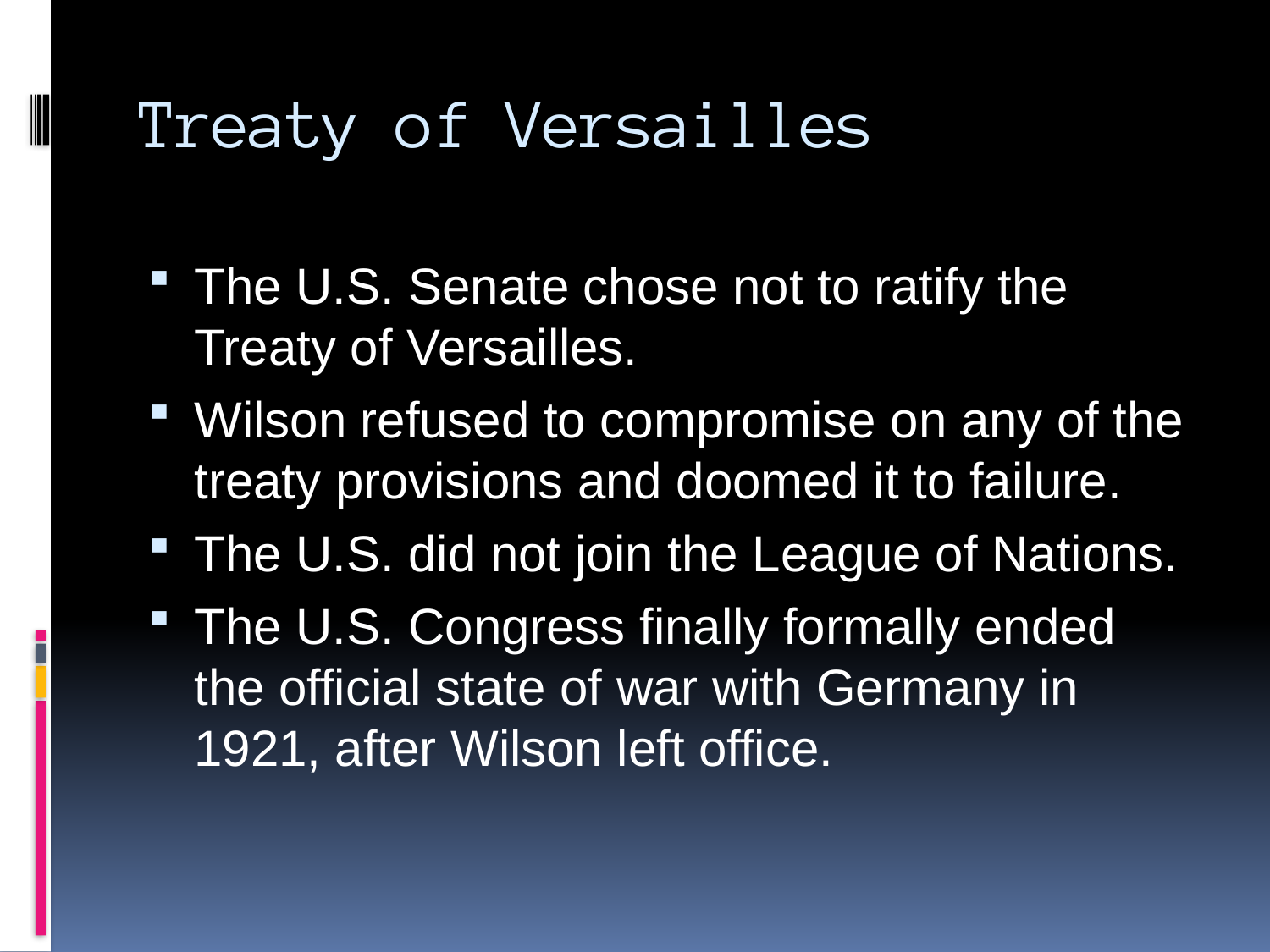

# Treaty of Versailles
The U.S. Senate chose not to ratify the Treaty of Versailles.
Wilson refused to compromise on any of the treaty provisions and doomed it to failure.
The U.S. did not join the League of Nations.
The U.S. Congress finally formally ended the official state of war with Germany in 1921, after Wilson left office.